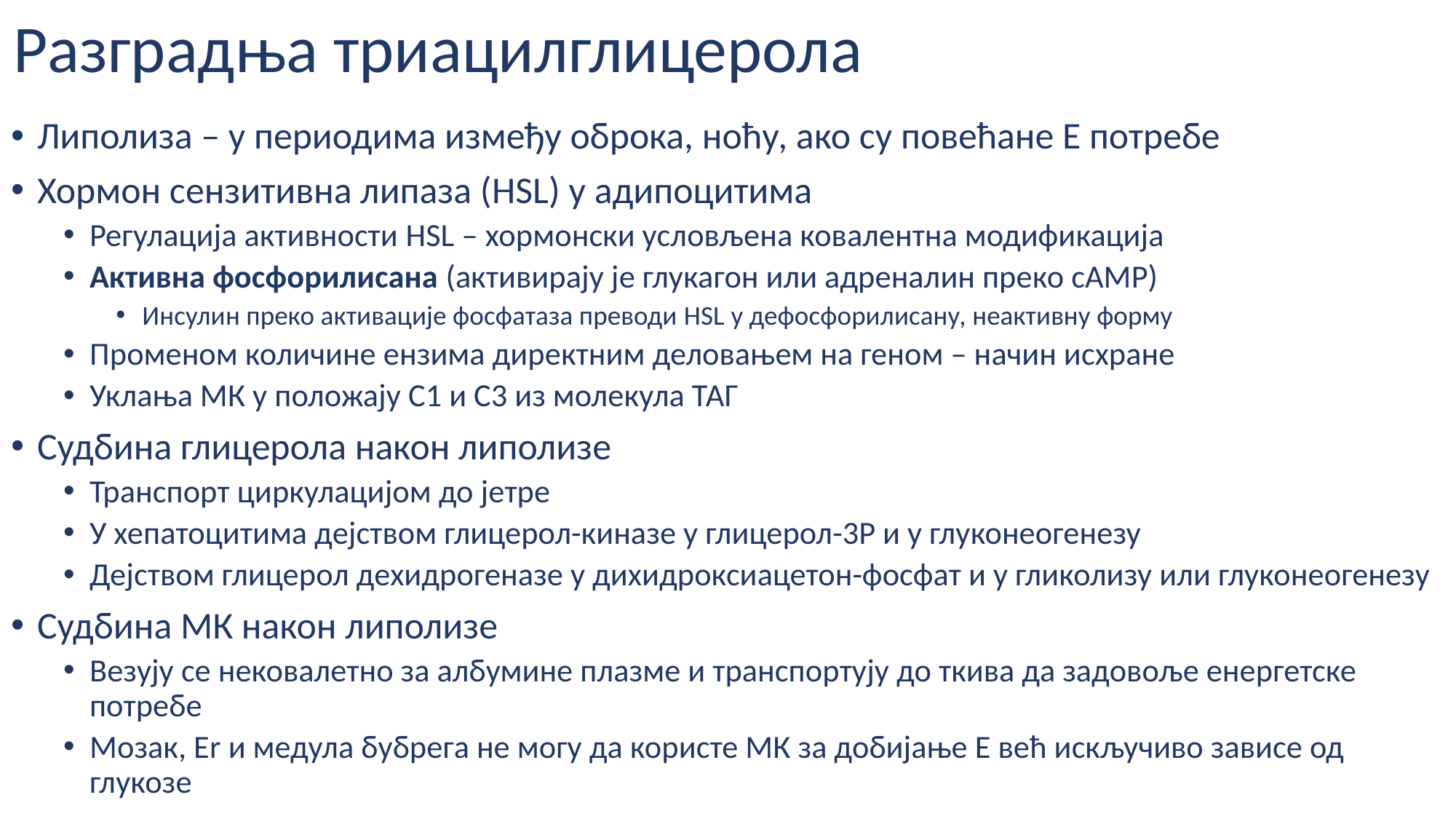

# Разградња триацилглицерола
Липолиза – у периодима између оброка, ноћу, ако су повећане Е потребе
Хормон сензитивна липаза (HSL) у адипоцитима
Регулација активности HSL – хормонски условљена ковалентна модификација
Активна фосфорилисана (активирају је глукагон или адреналин преко сАМР)
Инсулин преко активације фосфатаза преводи HSL у дефосфорилисану, неактивну форму
Променом количине ензима директним деловањем на геном – начин исхране
Уклања МК у положају С1 и С3 из молекула ТАГ
Судбина глицерола након липолизе
Транспорт циркулацијом до јетре
У хепатоцитима дејством глицерол-киназе у глицерол-3Р и у глуконеогенезу
Дејством глицерол дехидрогеназе у дихидроксиацетон-фосфат и у гликолизу или глуконеогенезу
Судбина МК након липолизе
Везују се нековалетно за албумине плазме и транспортују до ткива да задовоље енергетске потребе
Мозак, Еr и медула бубрега не могу да користе МК за добијање Е већ искључиво зависе од глукозе